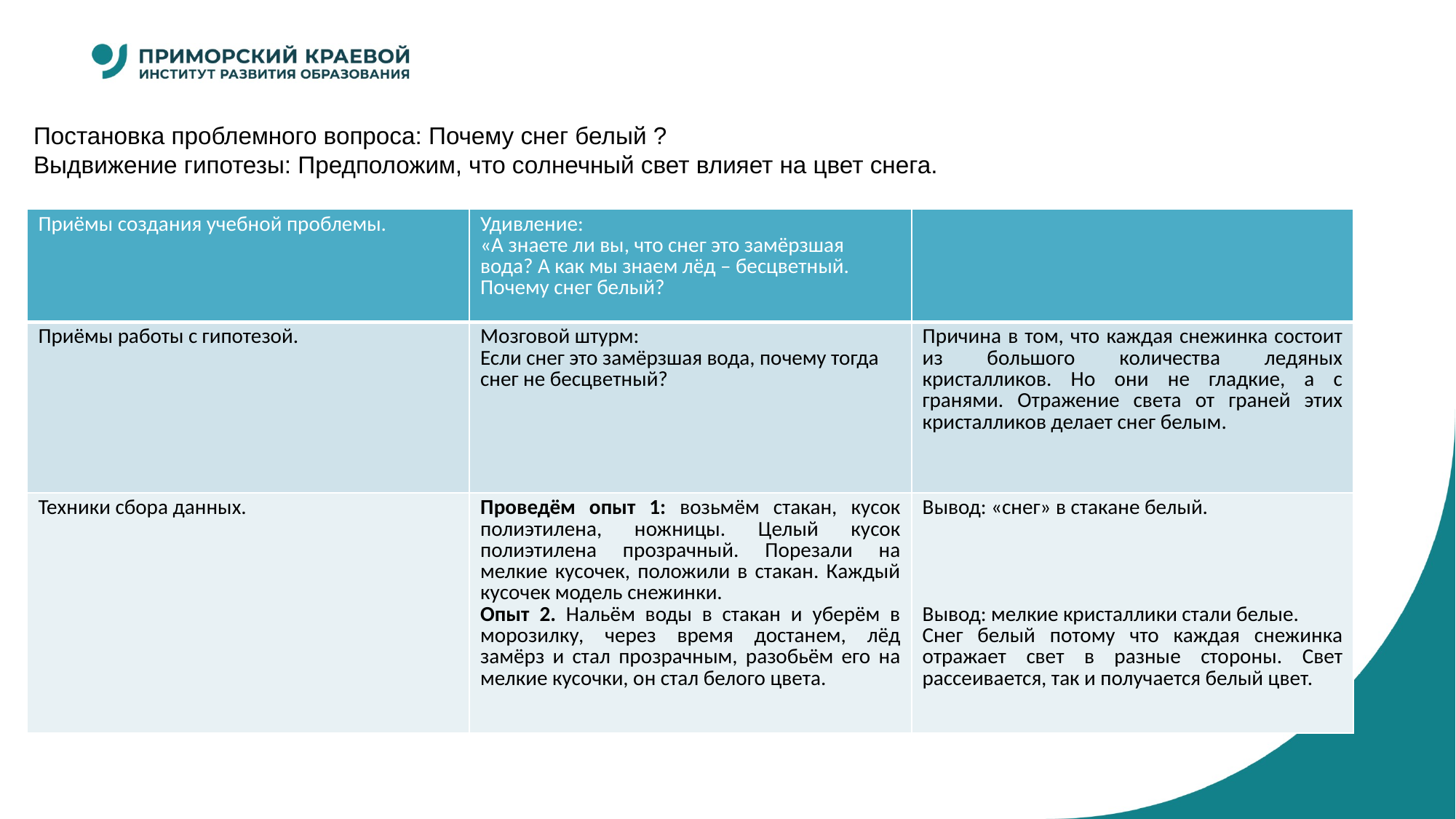

#
Постановка проблемного вопроса: Почему снег белый ?
Выдвижение гипотезы: Предположим, что солнечный свет влияет на цвет снега.
| Приёмы создания учебной проблемы. | Удивление: «А знаете ли вы, что снег это замёрзшая вода? А как мы знаем лёд – бесцветный. Почему снег белый? |  |
| --- | --- | --- |
| Приёмы работы с гипотезой. | Мозговой штурм: Если снег это замёрзшая вода, почему тогда снег не бесцветный? | Причина в том, что каждая снежинка состоит из большого количества ледяных кристалликов. Но они не гладкие, а с гранями. Отражение света от граней этих кристалликов делает снег белым. |
| Техники сбора данных. | Проведём опыт 1: возьмём стакан, кусок полиэтилена, ножницы. Целый кусок полиэтилена прозрачный. Порезали на мелкие кусочек, положили в стакан. Каждый кусочек модель снежинки. Опыт 2. Нальём воды в стакан и уберём в морозилку, через время достанем, лёд замёрз и стал прозрачным, разобьём его на мелкие кусочки, он стал белого цвета. | Вывод: «снег» в стакане белый. Вывод: мелкие кристаллики стали белые. Снег белый потому что каждая снежинка отражает свет в разные стороны. Свет рассеивается, так и получается белый цвет. |